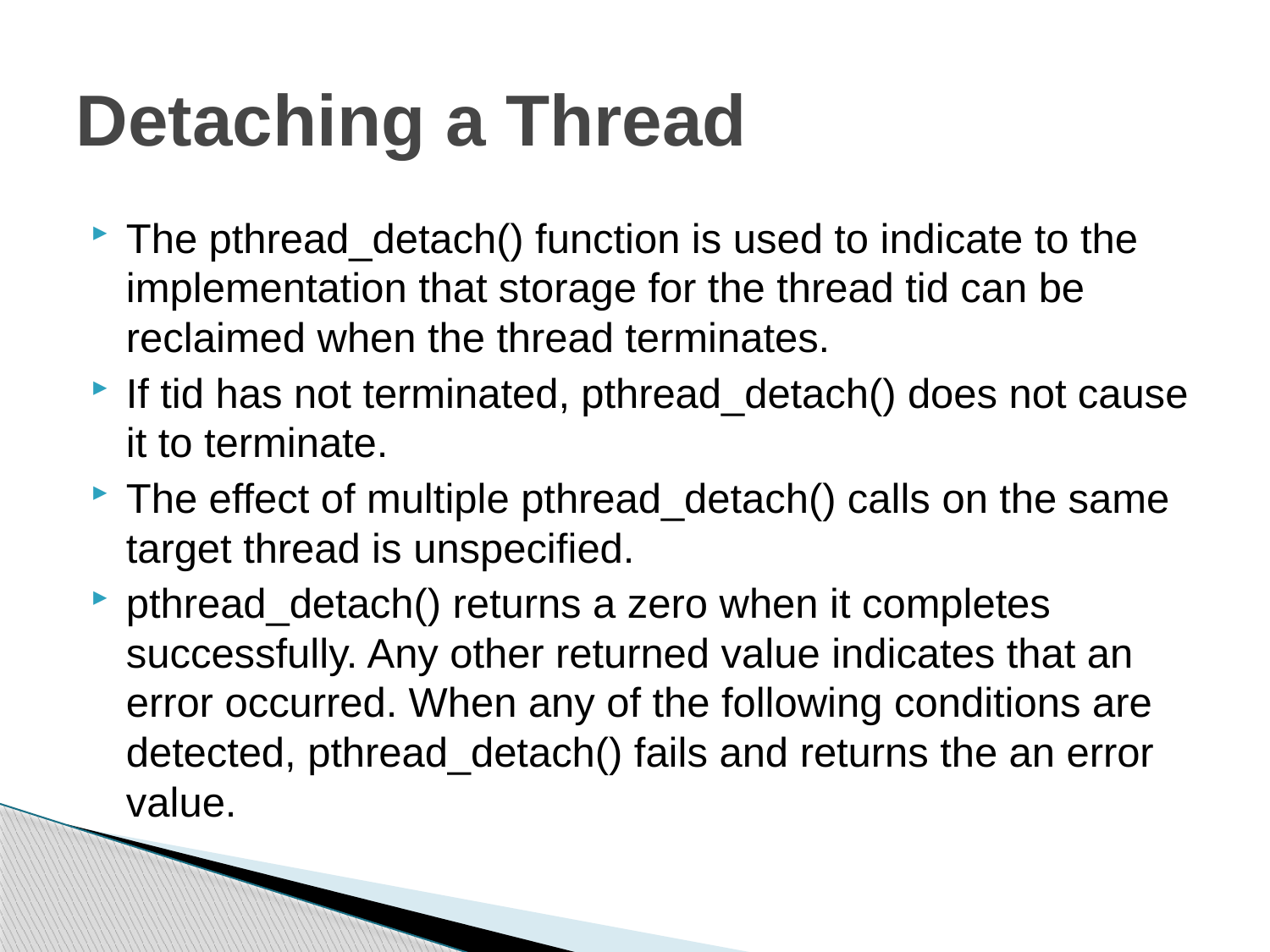

# Detaching a Thread
The pthread_detach() function is used to indicate to the implementation that storage for the thread tid can be reclaimed when the thread terminates.
If tid has not terminated, pthread_detach() does not cause it to terminate.
The effect of multiple pthread_detach() calls on the same target thread is unspecified.
pthread_detach() returns a zero when it completes successfully. Any other returned value indicates that an error occurred. When any of the following conditions are detected, pthread_detach() fails and returns the an error value.